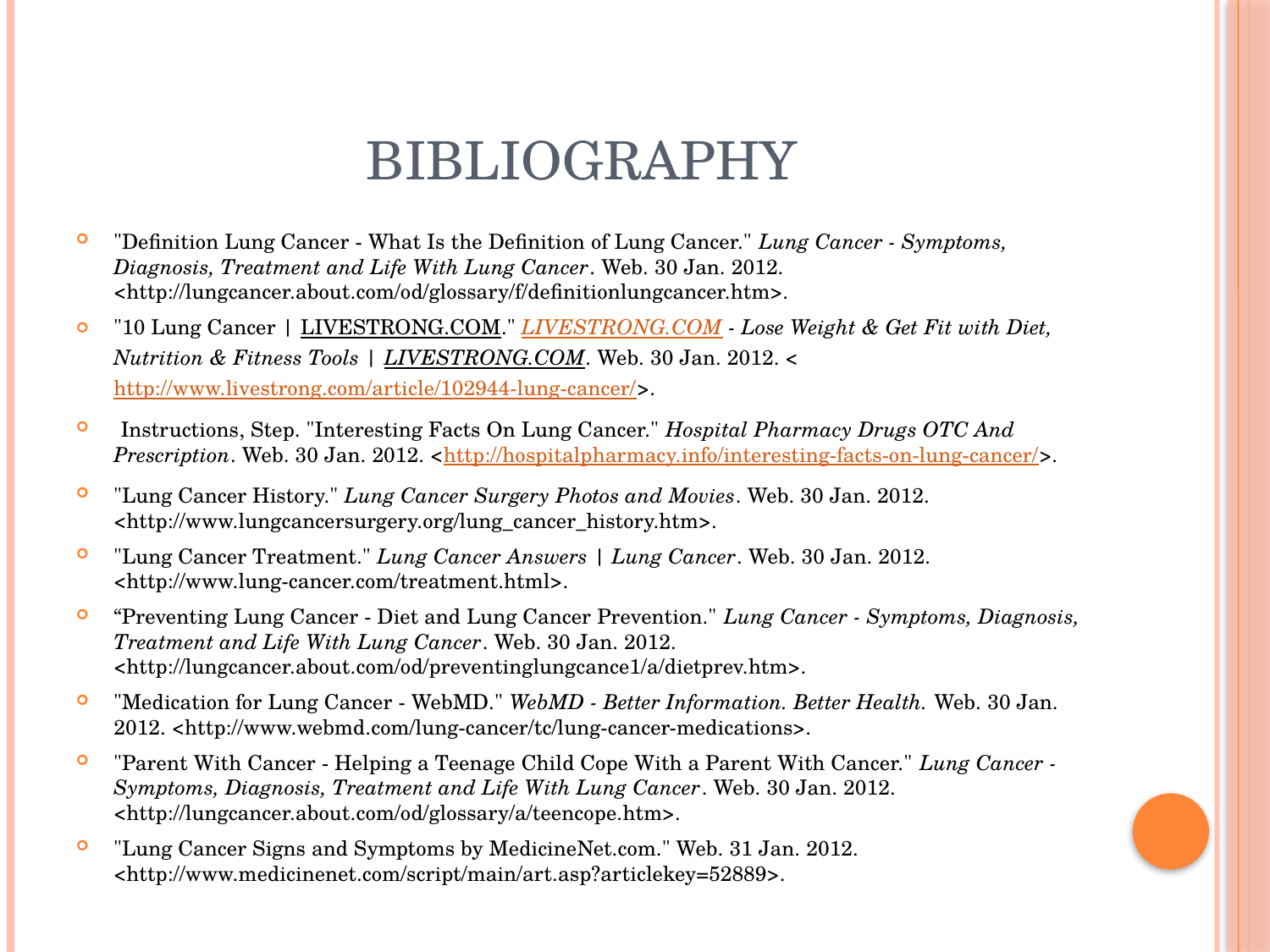

# Bibliography
"Definition Lung Cancer - What Is the Definition of Lung Cancer." Lung Cancer - Symptoms, Diagnosis, Treatment and Life With Lung Cancer. Web. 30 Jan. 2012. <http://lungcancer.about.com/od/glossary/f/definitionlungcancer.htm>.
"10 Lung Cancer | LIVESTRONG.COM." LIVESTRONG.COM - Lose Weight & Get Fit with Diet, Nutrition & Fitness Tools | LIVESTRONG.COM. Web. 30 Jan. 2012. <http://www.livestrong.com/article/102944-lung-cancer/>.
 Instructions, Step. "Interesting Facts On Lung Cancer." Hospital Pharmacy Drugs OTC And Prescription. Web. 30 Jan. 2012. <http://hospitalpharmacy.info/interesting-facts-on-lung-cancer/>.
"Lung Cancer History." Lung Cancer Surgery Photos and Movies. Web. 30 Jan. 2012. <http://www.lungcancersurgery.org/lung_cancer_history.htm>.
"Lung Cancer Treatment." Lung Cancer Answers | Lung Cancer. Web. 30 Jan. 2012. <http://www.lung-cancer.com/treatment.html>.
“Preventing Lung Cancer - Diet and Lung Cancer Prevention." Lung Cancer - Symptoms, Diagnosis, Treatment and Life With Lung Cancer. Web. 30 Jan. 2012. <http://lungcancer.about.com/od/preventinglungcance1/a/dietprev.htm>.
"Medication for Lung Cancer - WebMD." WebMD - Better Information. Better Health. Web. 30 Jan. 2012. <http://www.webmd.com/lung-cancer/tc/lung-cancer-medications>.
"Parent With Cancer - Helping a Teenage Child Cope With a Parent With Cancer." Lung Cancer - Symptoms, Diagnosis, Treatment and Life With Lung Cancer. Web. 30 Jan. 2012. <http://lungcancer.about.com/od/glossary/a/teencope.htm>.
"Lung Cancer Signs and Symptoms by MedicineNet.com." Web. 31 Jan. 2012. <http://www.medicinenet.com/script/main/art.asp?articlekey=52889>.